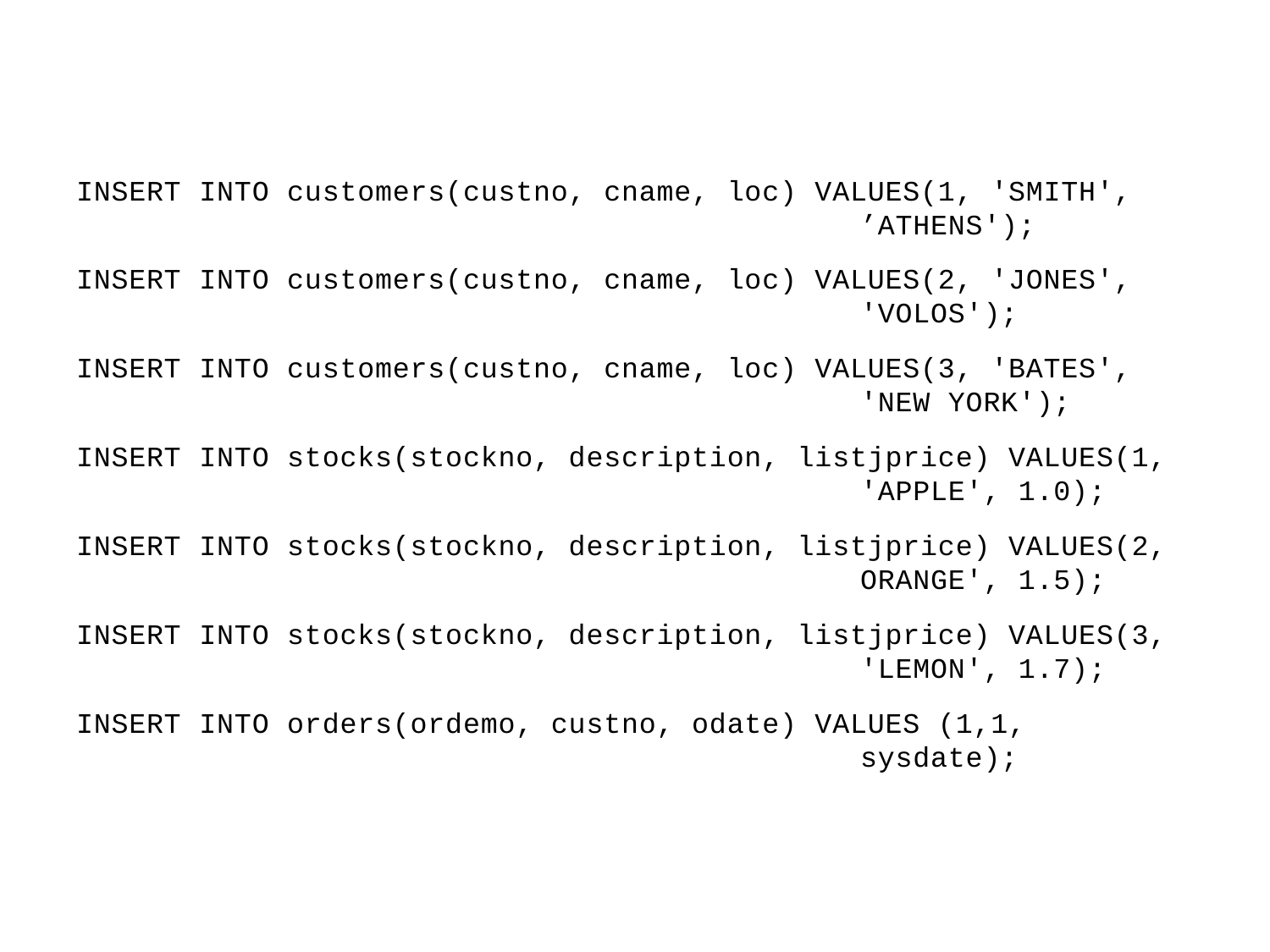

#
INSERT INTO customers(custno, cname, loc) VALUES(1, 'SMITH', ’ATHENS');
INSERT INTO customers(custno, cname, loc) VALUES(2, 'JONES', 'VOLOS');
INSERT INTO customers(custno, cname, loc) VALUES(3, 'BATES', 'NEW YORK');
INSERT INTO stocks(stockno, description, listjprice) VALUES(1, 'APPLE', 1.0);
INSERT INTO stocks(stockno, description, listjprice) VALUES(2, ORANGE', 1.5);
INSERT INTO stocks(stockno, description, listjprice) VALUES(3, 'LEMON', 1.7);
INSERT INTO orders(ordemo, custno, odate) VALUES (1,1, sysdate);